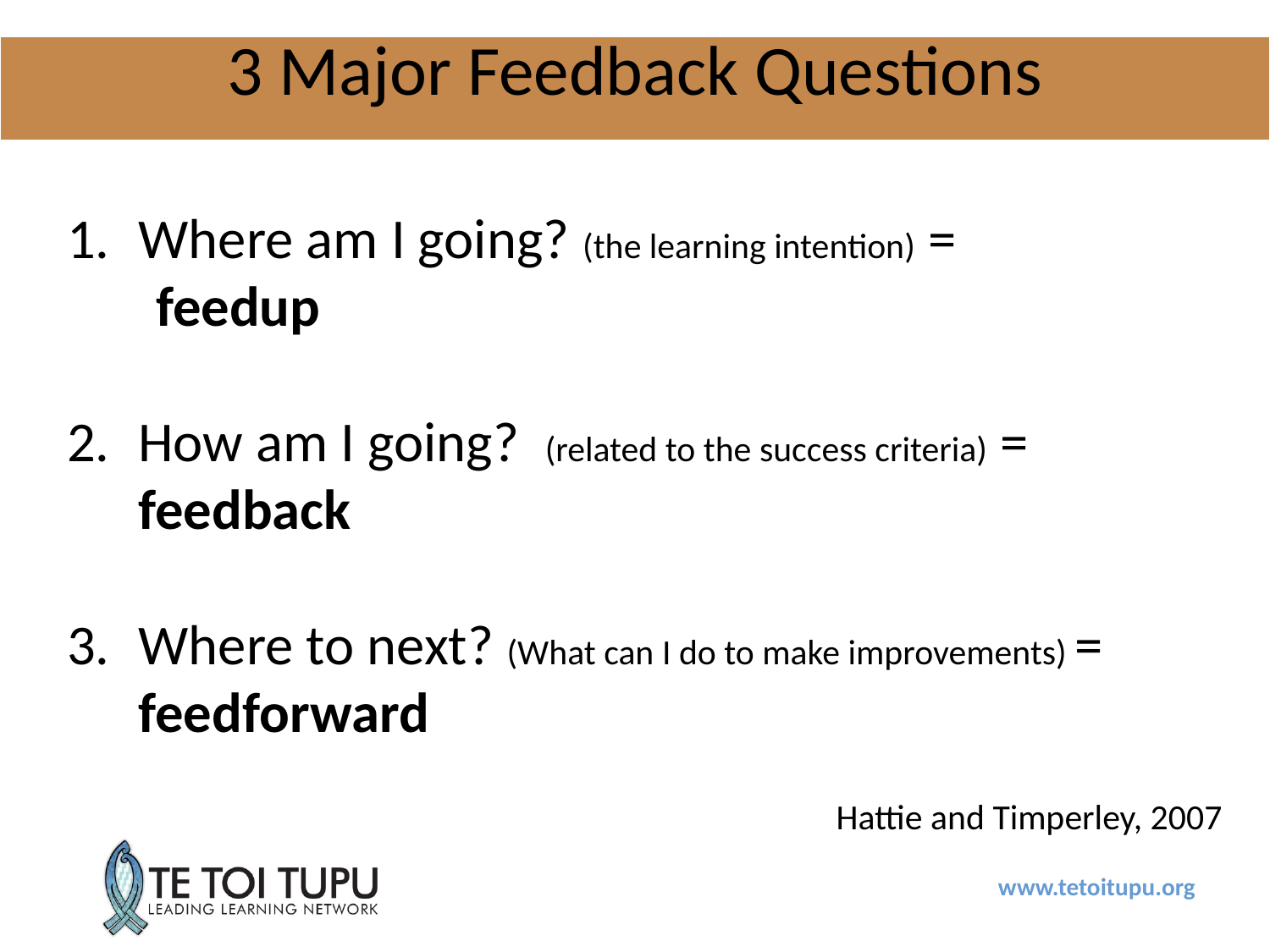

| 3 Major Feedback Questions |
| --- |
Where am I going? (the learning intention) =
  feedup

How am I going?  (related to the success criteria) = feedback

Where to next? (What can I do to make improvements) = feedforward

Hattie and Timperley, 2007